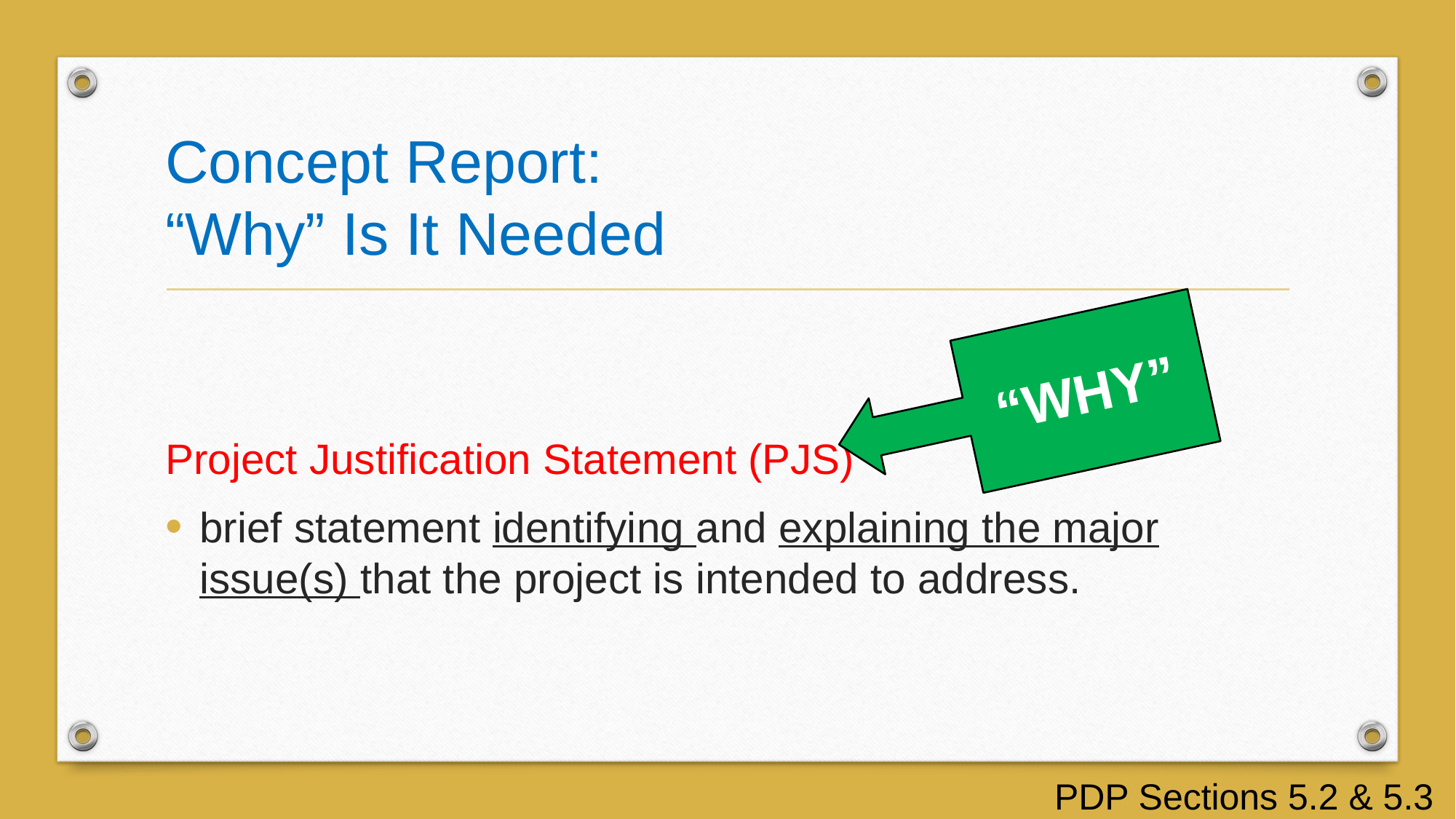

# Concept Report: “Why” Is It Needed
“WHY”

Project Justification Statement (PJS)
brief statement identifying and explaining the major issue(s) that the project is intended to address.

PDP Sections 5.2 & 5.3